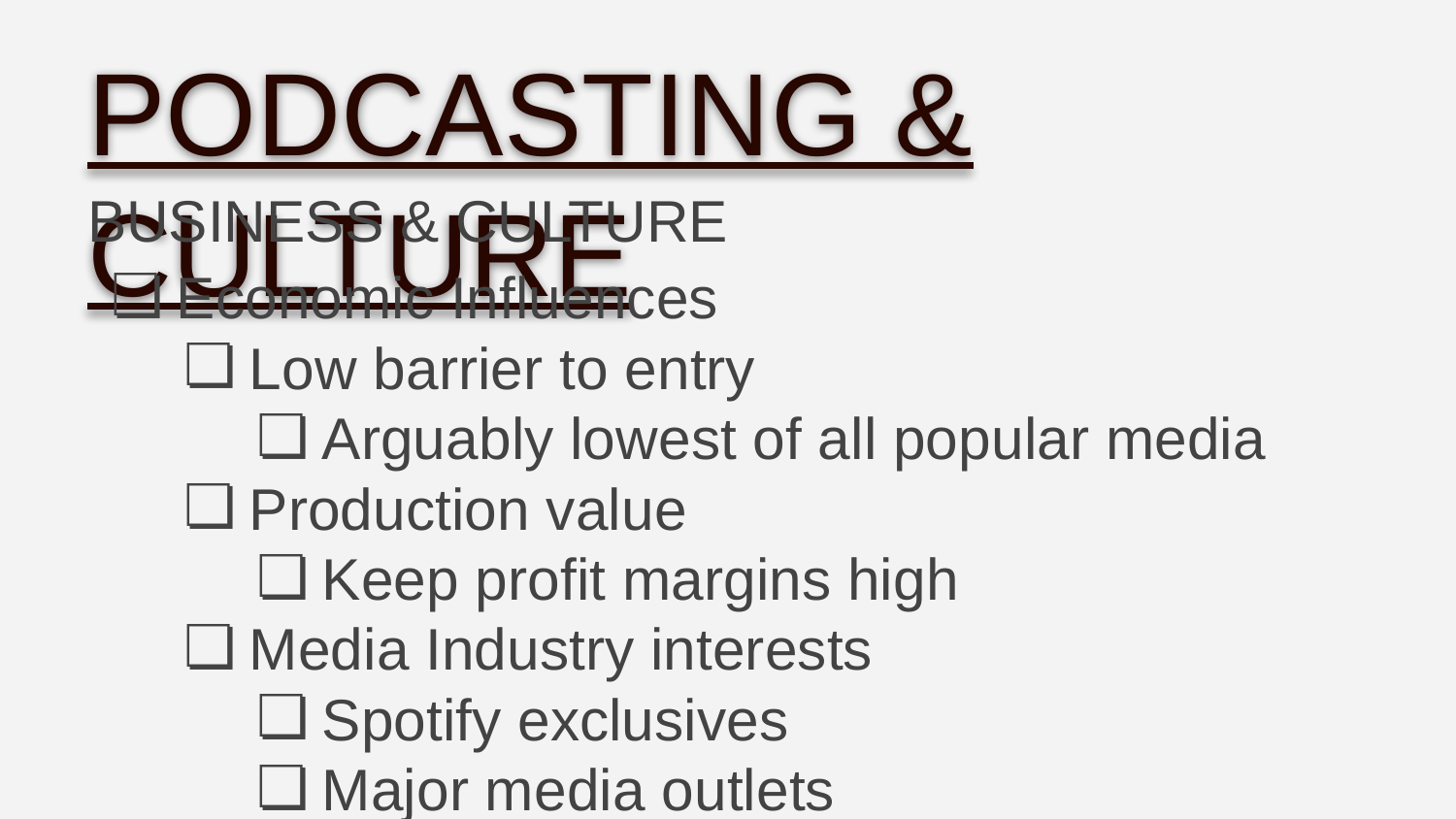

PODCASTING & CULTURE
BUSINESS & CULTURE
Economic Influences
Low barrier to entry
Arguably lowest of all popular media
Production value
Keep profit margins high
Media Industry interests
Spotify exclusives
Major media outlets